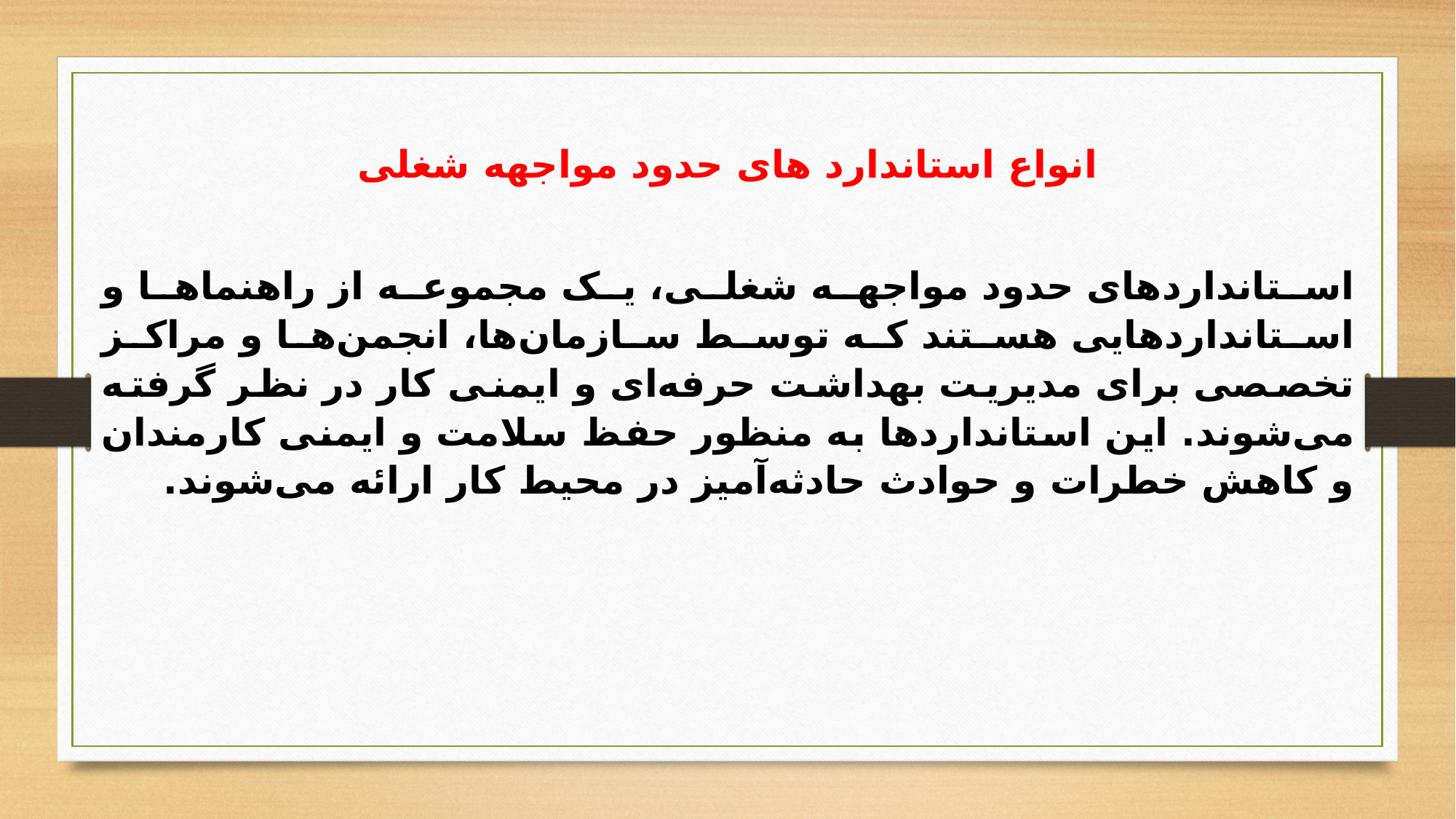

انواع استاندارد های حدود مواجهه شغلی

استانداردهای حدود مواجهه شغلی، یک مجموعه از راهنماها و استانداردهایی هستند که توسط سازمان‌ها، انجمن‌ها و مراکز تخصصی برای مدیریت بهداشت حرفه‌ای و ایمنی کار در نظر گرفته می‌شوند. این استانداردها به منظور حفظ سلامت و ایمنی کارمندان و کاهش خطرات و حوادث حادثه‌آمیز در محیط کار ارائه می‌شوند.